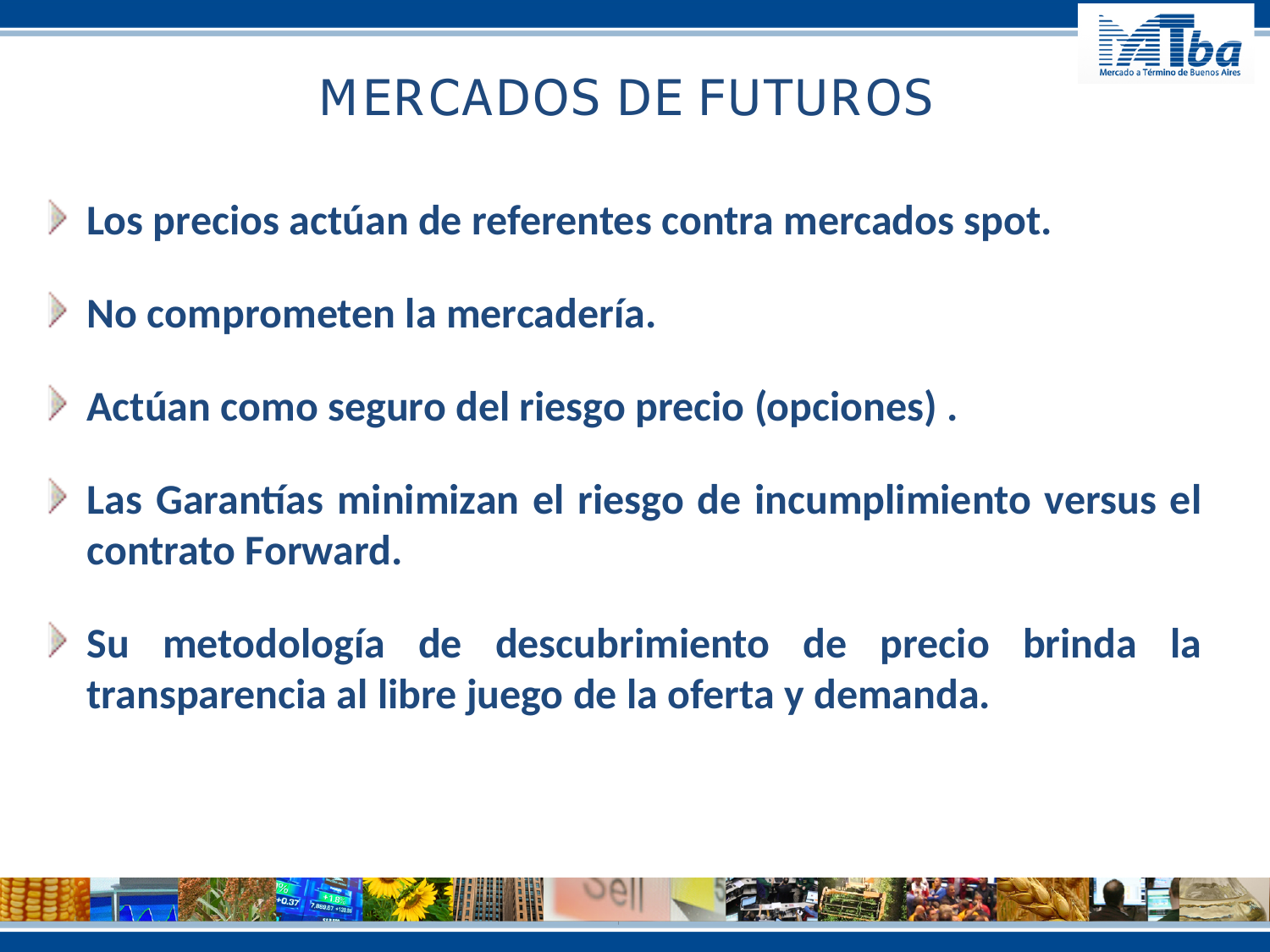

MERCADOS DE FUTUROS
Los precios actúan de referentes contra mercados spot.
No comprometen la mercadería.
Actúan como seguro del riesgo precio (opciones) .
Las Garantías minimizan el riesgo de incumplimiento versus el contrato Forward.
Su metodología de descubrimiento de precio brinda la transparencia al libre juego de la oferta y demanda.